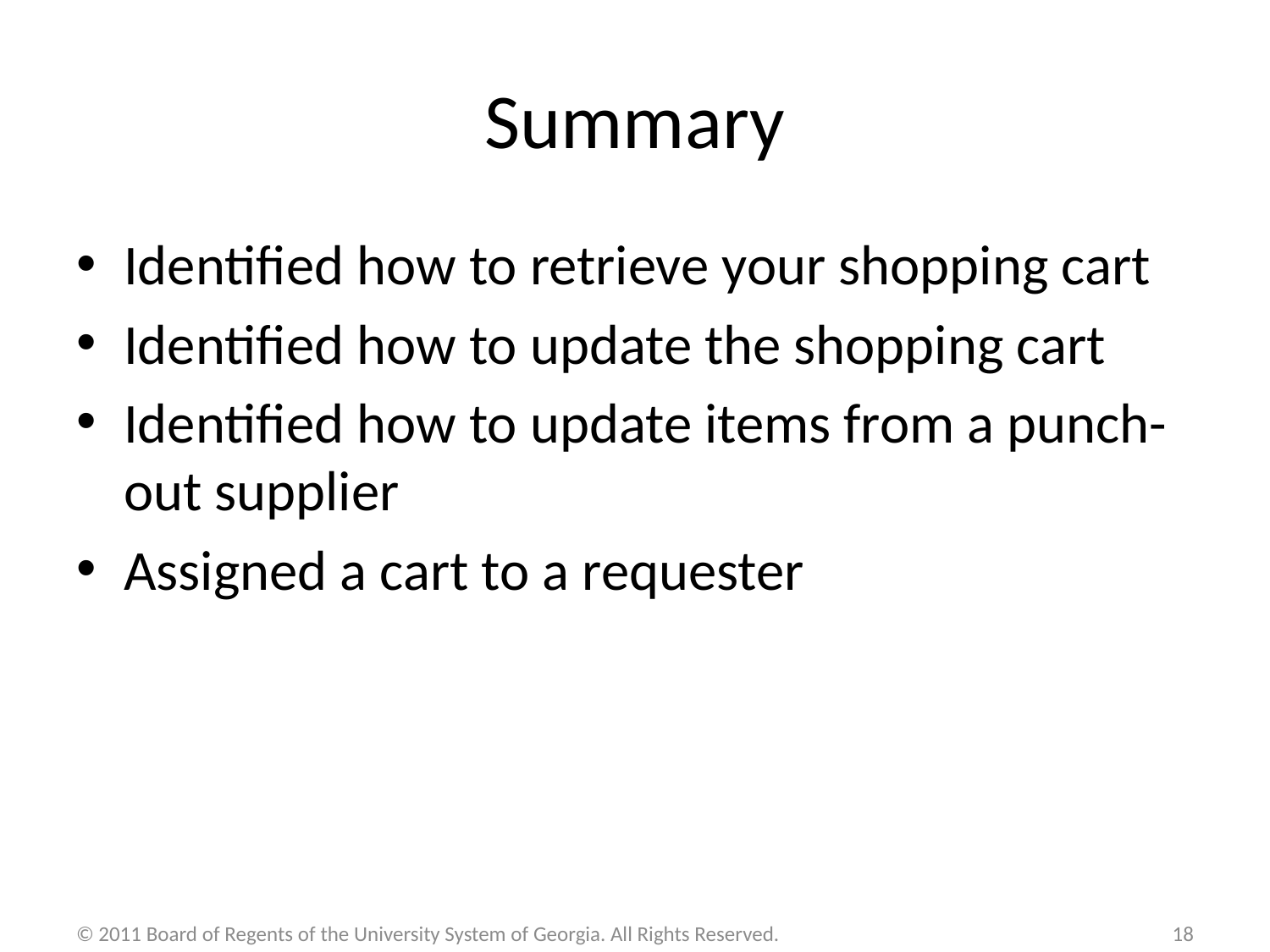

# Summary
Identified how to retrieve your shopping cart
Identified how to update the shopping cart
Identified how to update items from a punch-out supplier
Assigned a cart to a requester

© 2011 Board of Regents of the University System of Georgia. All Rights Reserved.
18